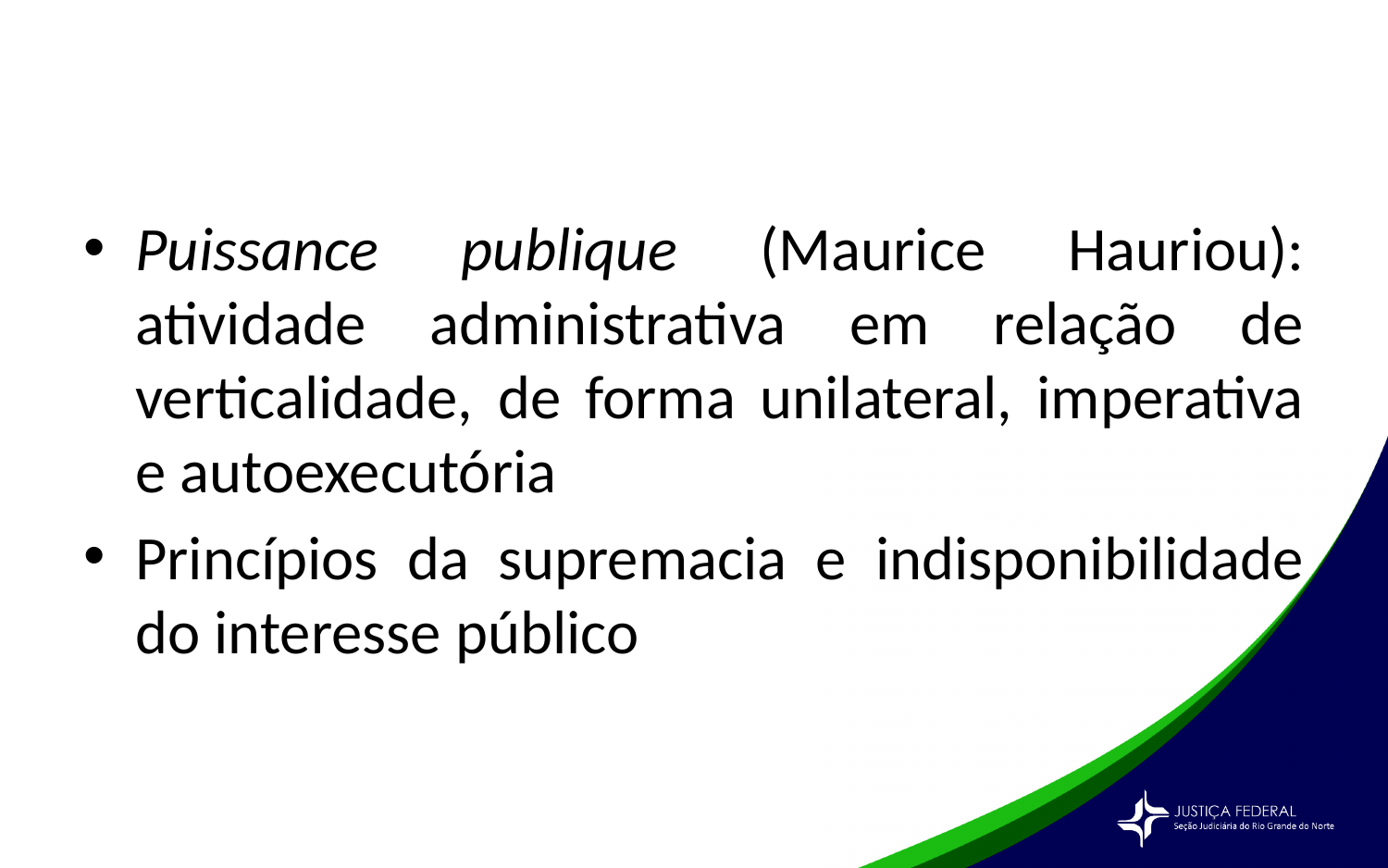

#
Puissance publique (Maurice Hauriou): atividade administrativa em relação de verticalidade, de forma unilateral, imperativa e autoexecutória
Princípios da supremacia e indisponibilidade do interesse público